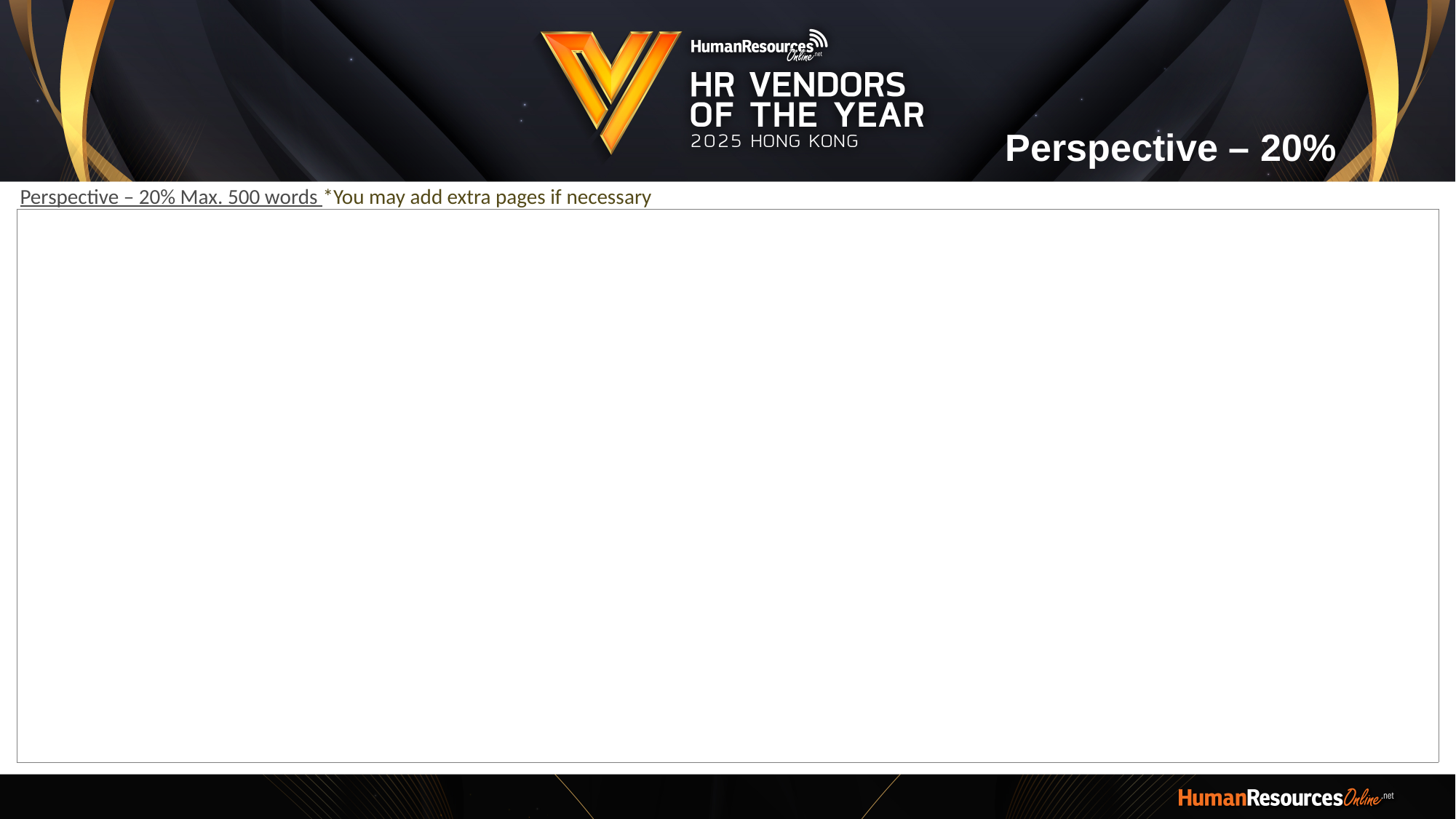

Perspective – 20%
Perspective – 20% Max. 500 words *You may add extra pages if necessary
|  |
| --- |